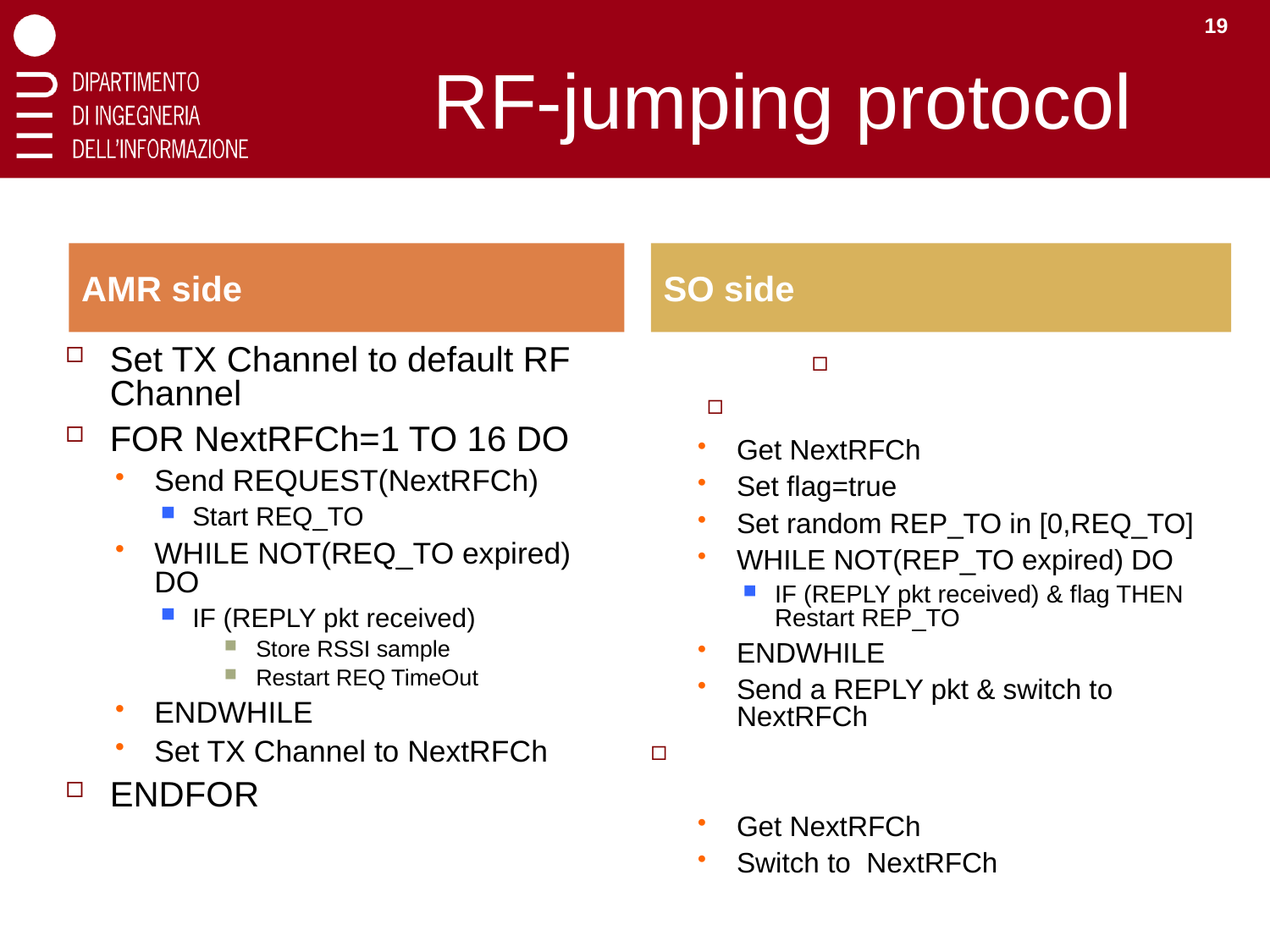

19
# RF-jumping protocol
AMR side
SO side
Set TX Channel to default RF Channel
FOR NextRFCh=1 TO 16 DO
Send REQUEST(NextRFCh)
Start REQ_TO
WHILE NOT(REQ_TO expired) DO
IF (REPLY pkt received)
Store RSSI sample
Restart REQ TimeOut
ENDWHILE
Set TX Channel to NextRFCh
ENDFOR
Set flag=false
IF (REQUEST pkt received)
Get NextRFCh
Set flag=true
Set random REP_TO in [0,REQ_TO]
WHILE NOT(REP_TO expired) DO
IF (REPLY pkt received) & flag THEN Restart REP_TO
ENDWHILE
Send a REPLY pkt & switch to NextRFCh
IF (REPLY pkt received) & NOT flag THEN
Get NextRFCh
Switch to  NextRFCh